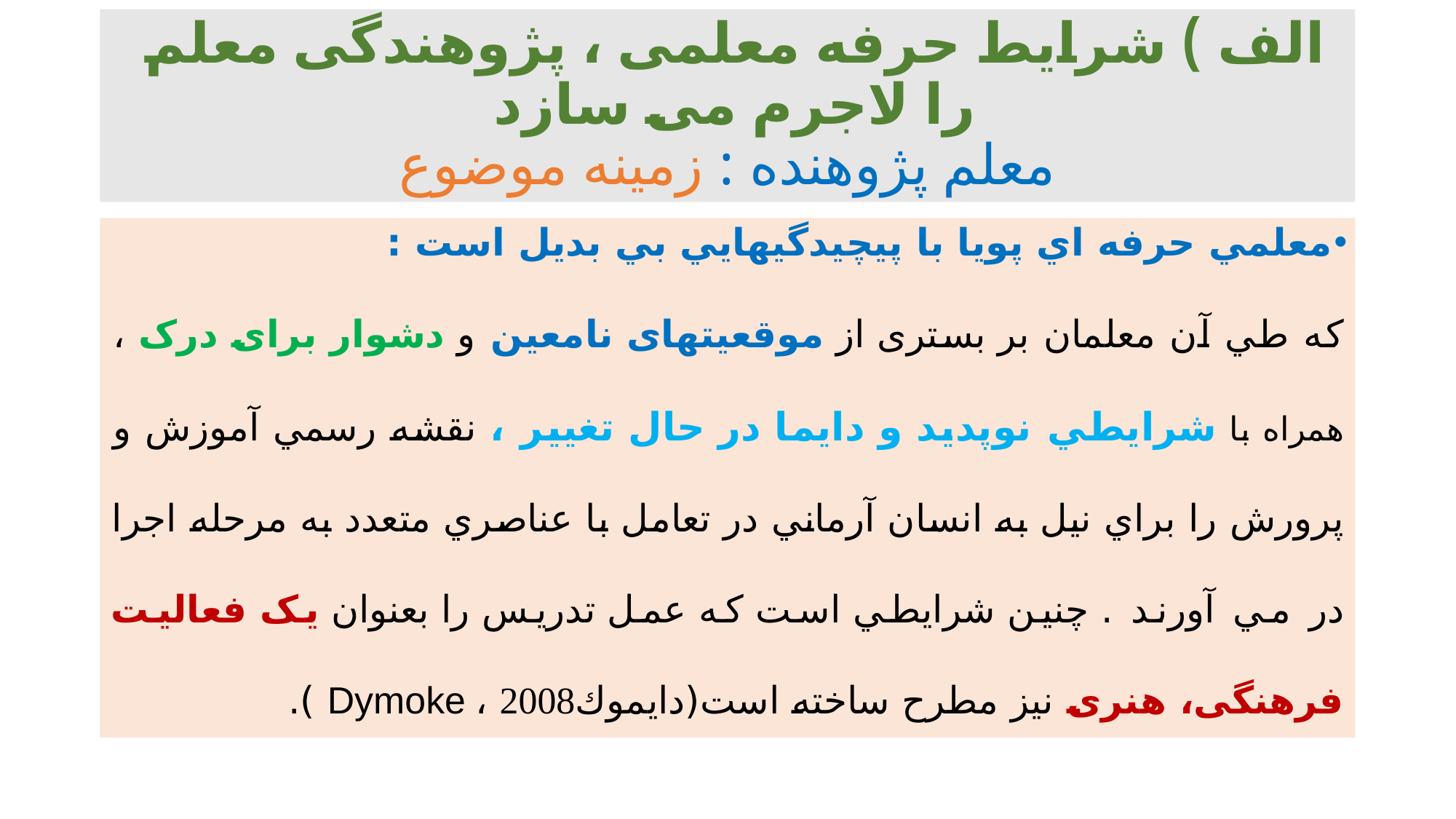

# الف ) شرایط حرفه معلمی ، پژوهندگی معلم را لاجرم می سازد معلم پژوهنده : زمینه موضوع
معلمي حرفه اي پويا با پيچيدگيهايي بي بديل است :
كه طي آن معلمان بر بستری از موقعیتهای نامعین و دشوار برای درک ، همراه با شرايطي نوپديد و دايما در حال تغيير ، نقشه رسمي آموزش و پرورش را براي نيل به انسان آرماني در تعامل با عناصري متعدد به مرحله اجرا در مي آورند . چنين شرايطي است که عمل تدريس را بعنوان یک فعاليت فرهنگی، هنری نیز مطرح ساخته است(دايموكDymoke ، 2008 ).